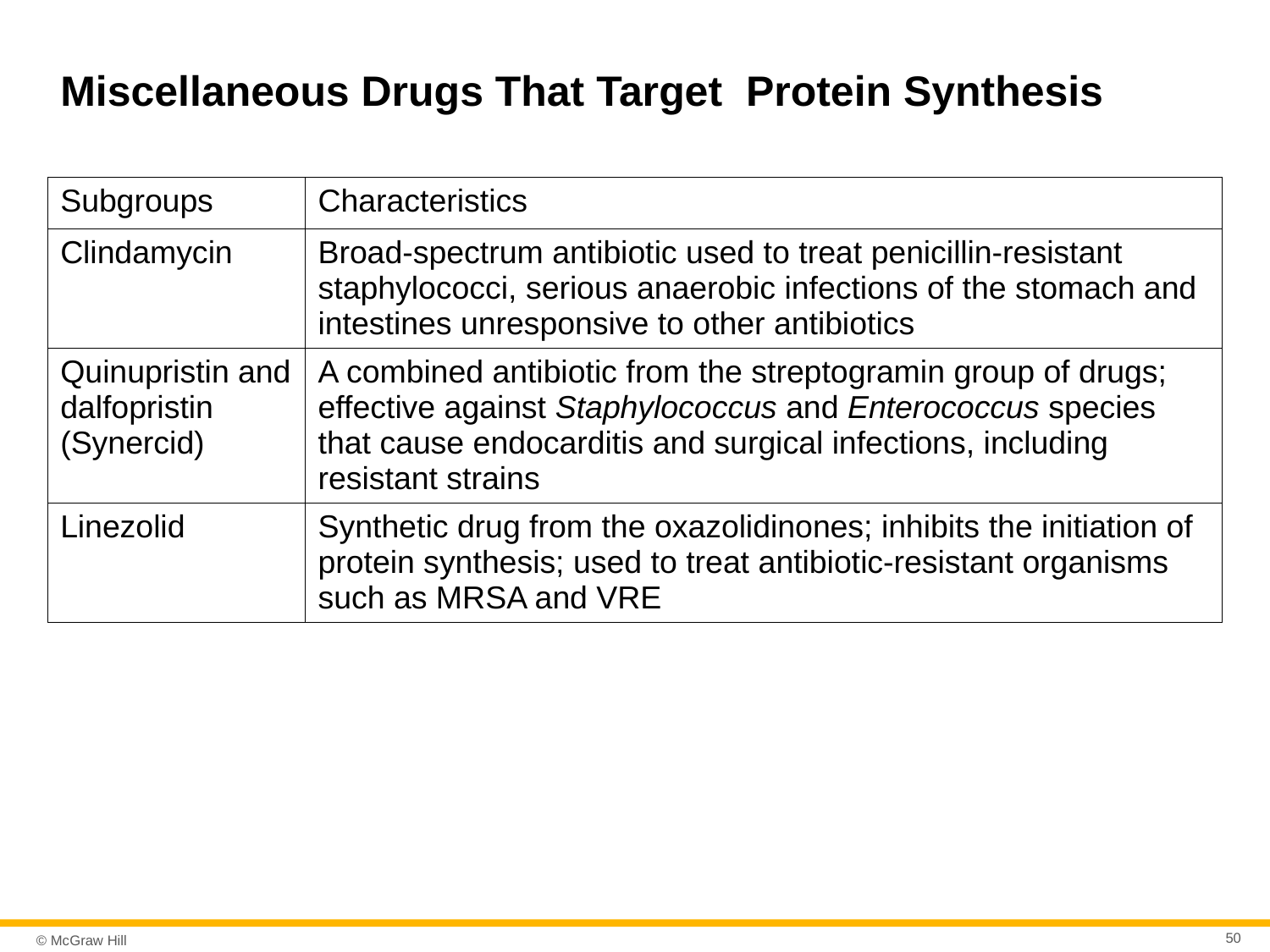

# Miscellaneous Drugs That Target  Protein Synthesis
| Subgroups | Characteristics |
| --- | --- |
| Clindamycin | Broad-spectrum antibiotic used to treat penicillin-resistant staphylococci, serious anaerobic infections of the stomach and intestines unresponsive to other antibiotics |
| Quinupristin and dalfopristin (Synercid) | A combined antibiotic from the streptogramin group of drugs; effective against Staphylococcus and Enterococcus species that cause endocarditis and surgical infections, including resistant strains |
| Linezolid | Synthetic drug from the oxazolidinones; inhibits the initiation of protein synthesis; used to treat antibiotic-resistant organisms such as MRSA and VRE |